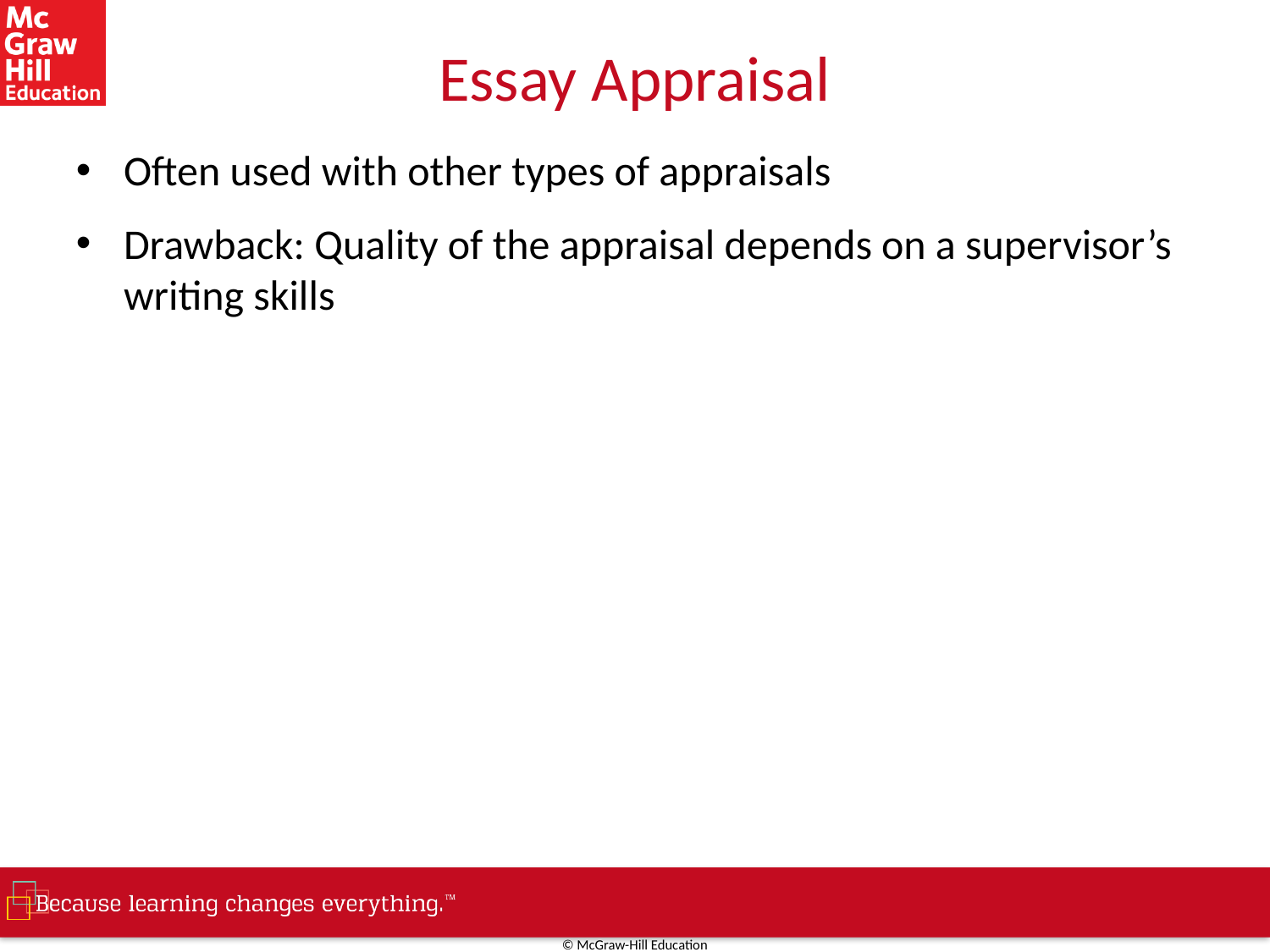

# Essay Appraisal
Often used with other types of appraisals
Drawback: Quality of the appraisal depends on a supervisor’s writing skills